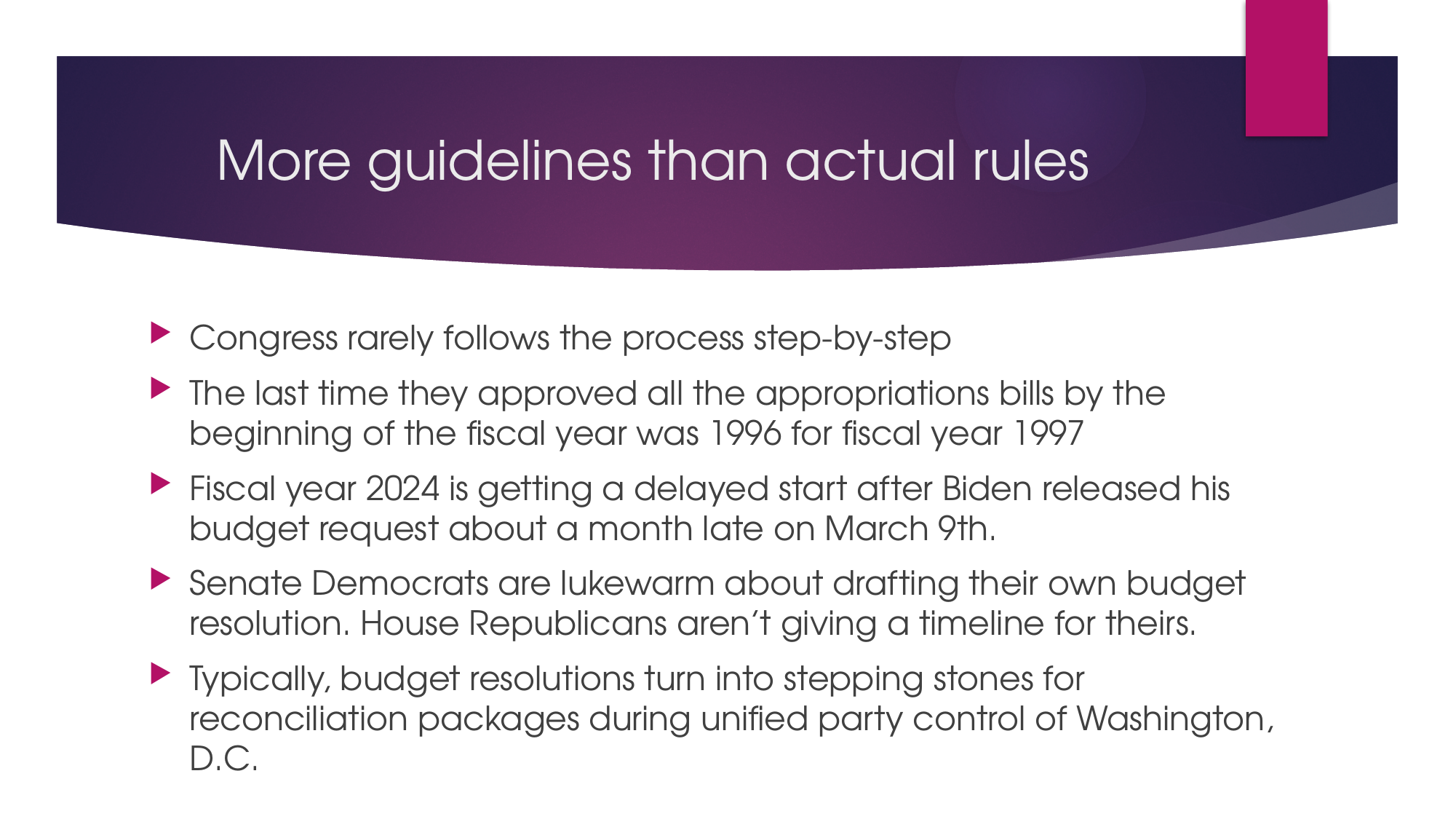

# More guidelines than actual rules
Congress rarely follows the process step-by-step
The last time they approved all the appropriations bills by the beginning of the fiscal year was 1996 for fiscal year 1997
Fiscal year 2024 is getting a delayed start after Biden released his budget request about a month late on March 9th.
Senate Democrats are lukewarm about drafting their own budget resolution. House Republicans aren’t giving a timeline for theirs.
Typically, budget resolutions turn into stepping stones for reconciliation packages during unified party control of Washington, D.C.